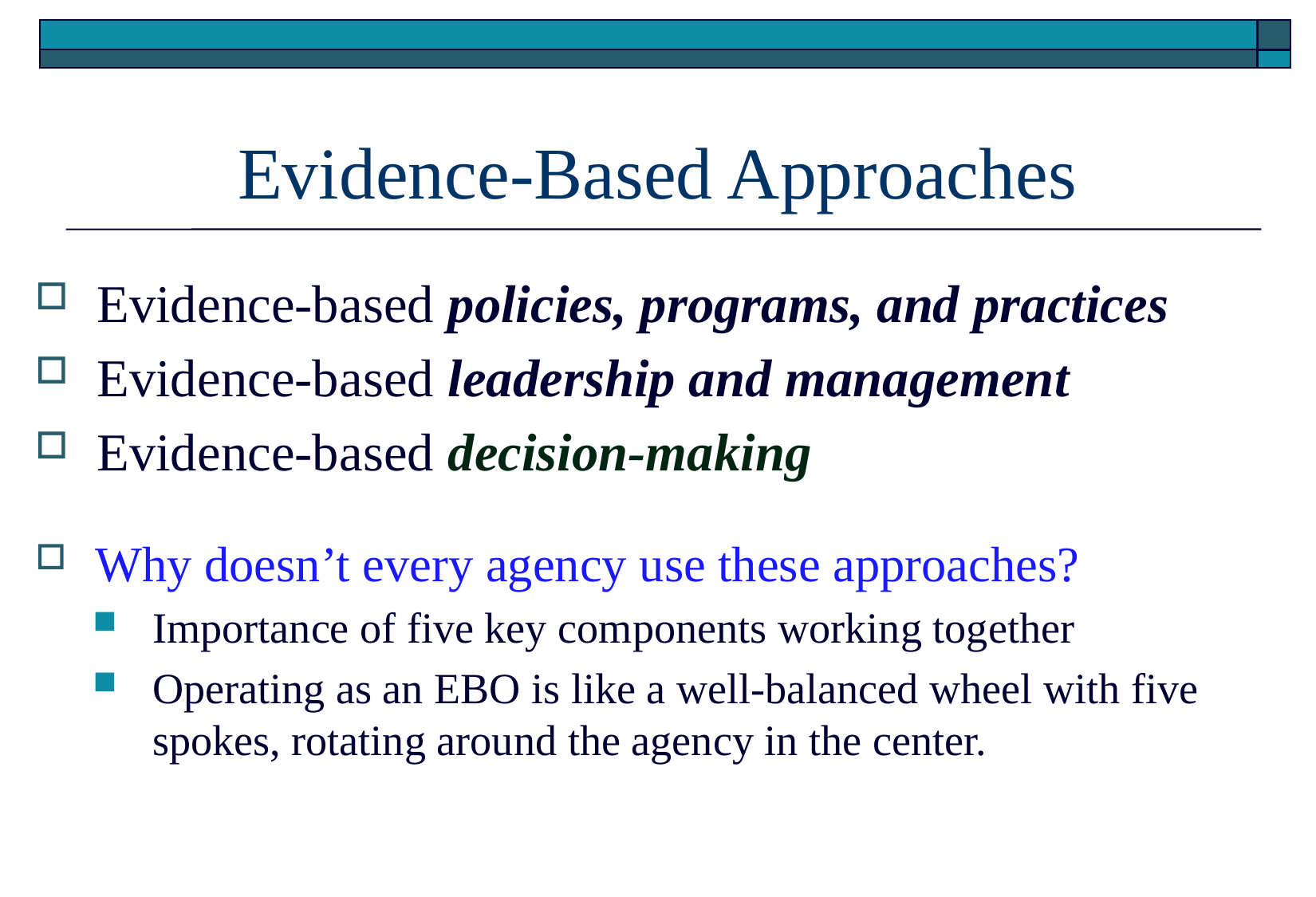

# Evidence-Based Approaches
Evidence-based policies, programs, and practices
Evidence-based leadership and management
Evidence-based decision-making

Why doesn’t every agency use these approaches?
Importance of five key components working together
Operating as an EBO is like a well-balanced wheel with five spokes, rotating around the agency in the center.